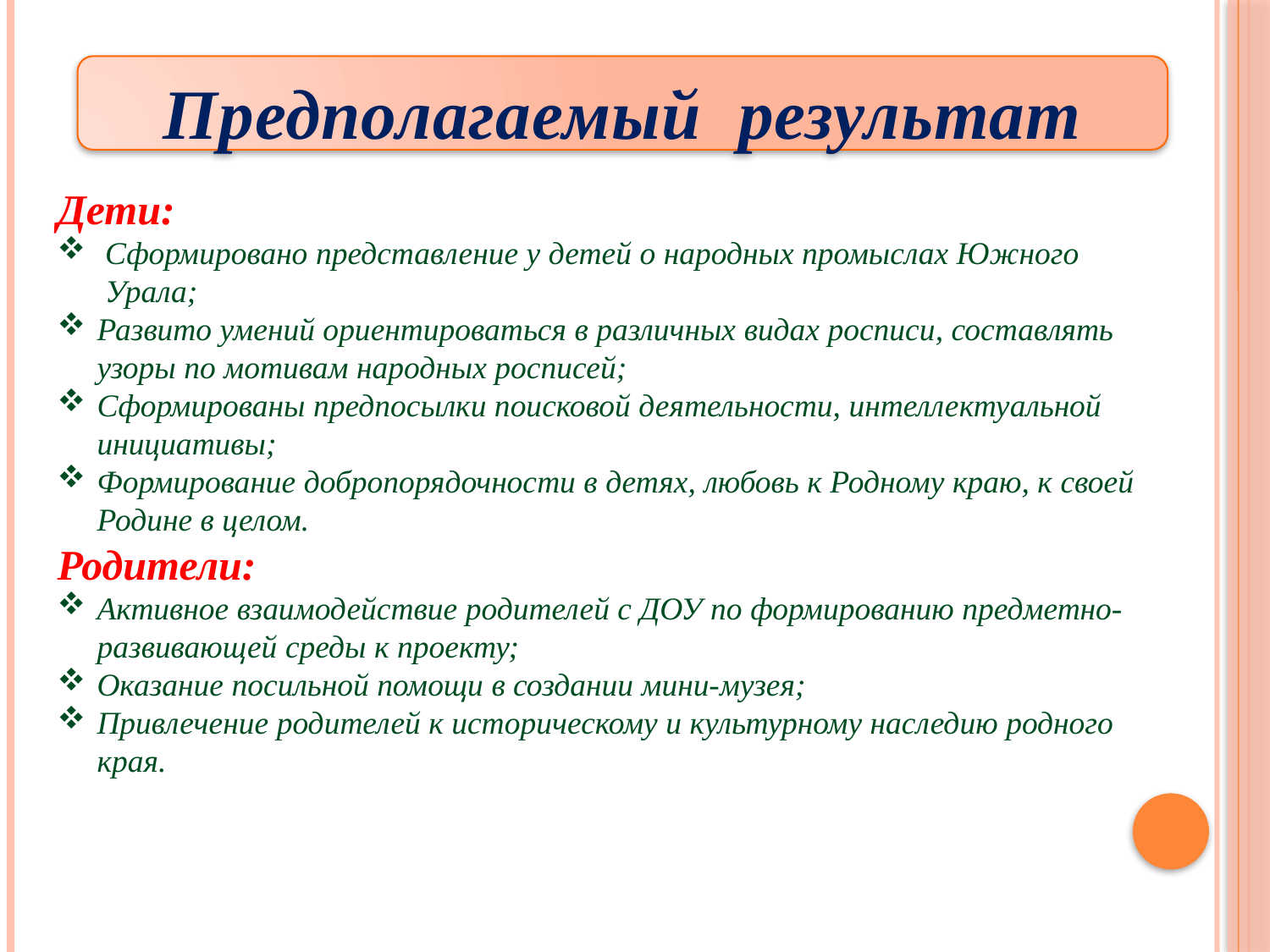

Предполагаемый  результат

Дети:
Сформировано представление у детей о народных промыслах Южного Урала;
Развито умений ориентироваться в различных видах росписи, составлять узоры по мотивам народных росписей;
Сформированы предпосылки поисковой деятельности, интеллектуальной инициативы;
Формирование добропорядочности в детях, любовь к Родному краю, к своей Родине в целом.
Родители:
Активное взаимодействие родителей с ДОУ по формированию предметно-развивающей среды к проекту;
Оказание посильной помощи в создании мини-музея;
Привлечение родителей к историческому и культурному наследию родного края.